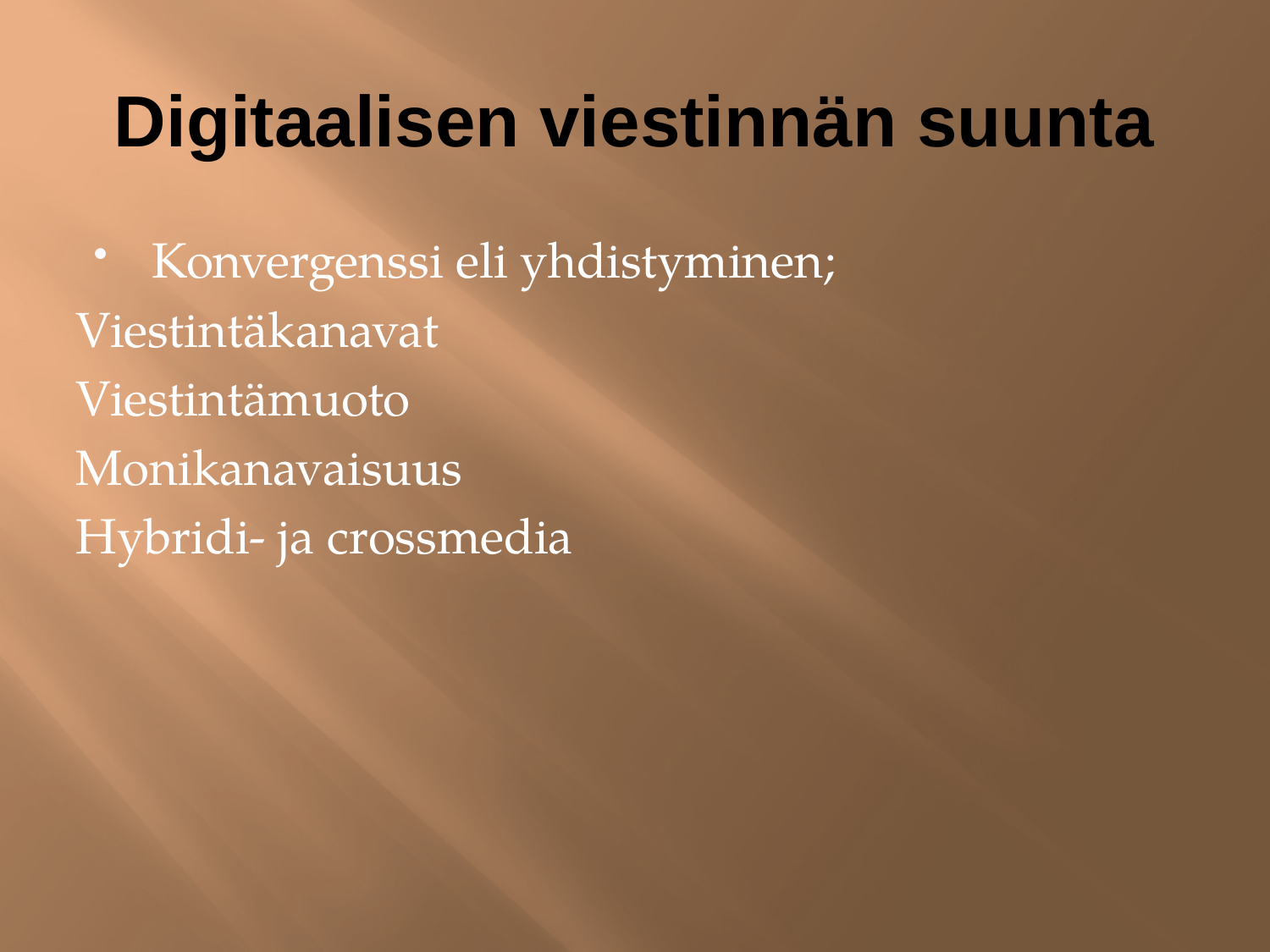

# Digitaalisen viestinnän suunta
Konvergenssi eli yhdistyminen;
Viestintäkanavat
Viestintämuoto
Monikanavaisuus
Hybridi- ja crossmedia